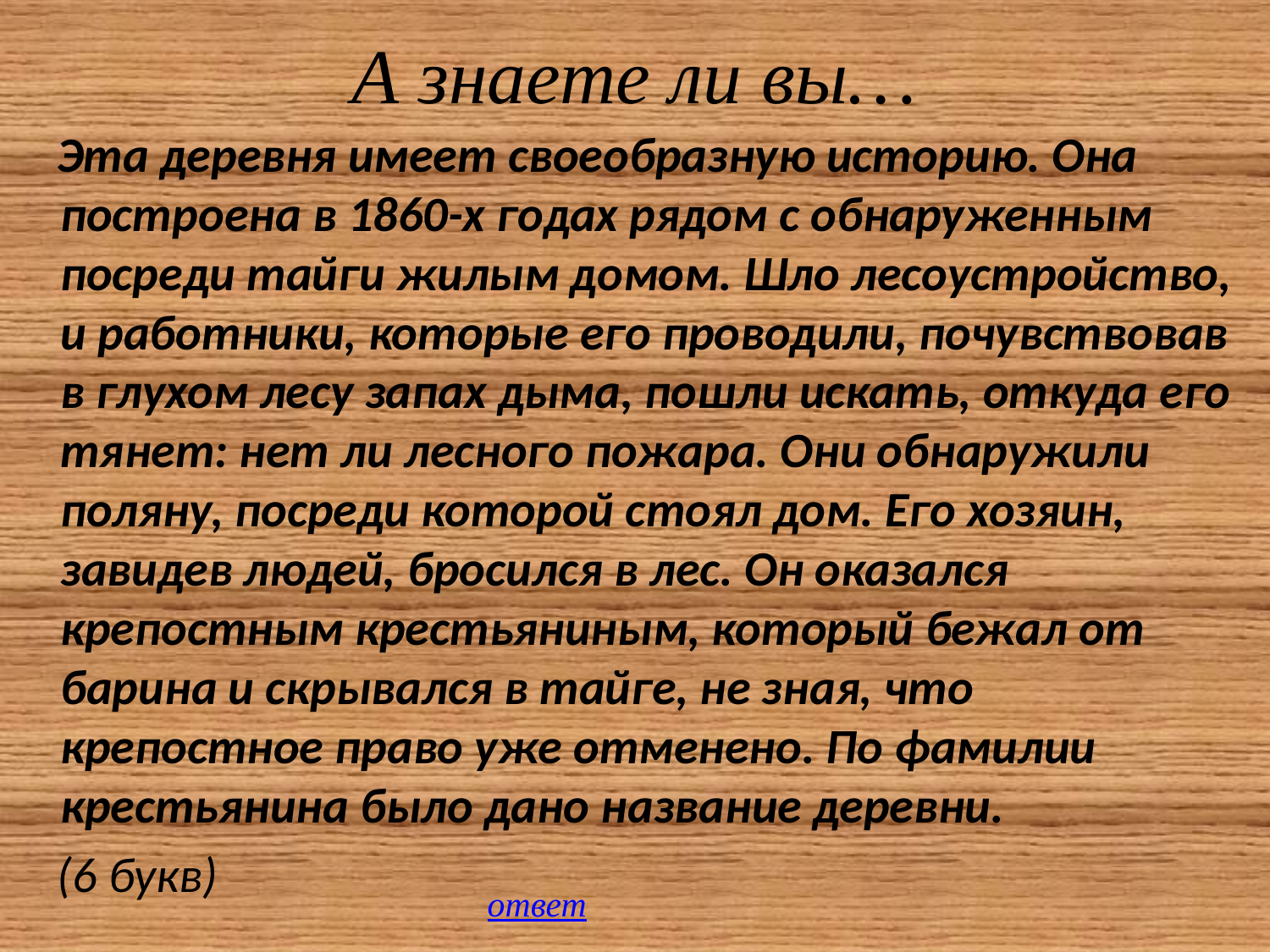

# А знаете ли вы…
    Эта деревня имеет своеобразную историю. Она построена в 1860-х годах рядом с обнаруженным посреди тайги жилым домом. Шло лесоустройство, и работники, которые его проводили, почувствовав в глухом лесу запах дыма, пошли искать, откуда его тянет: нет ли лесного пожара. Они обнаружили поляну, посреди которой стоял дом. Его хозяин, завидев людей, бросился в лес. Он оказался крепостным крестьяниным, который бежал от барина и скрывался в тайге, не зная, что крепостное право уже отменено. По фамилии крестьянина было дано название деревни.
    (6 букв)
ответ